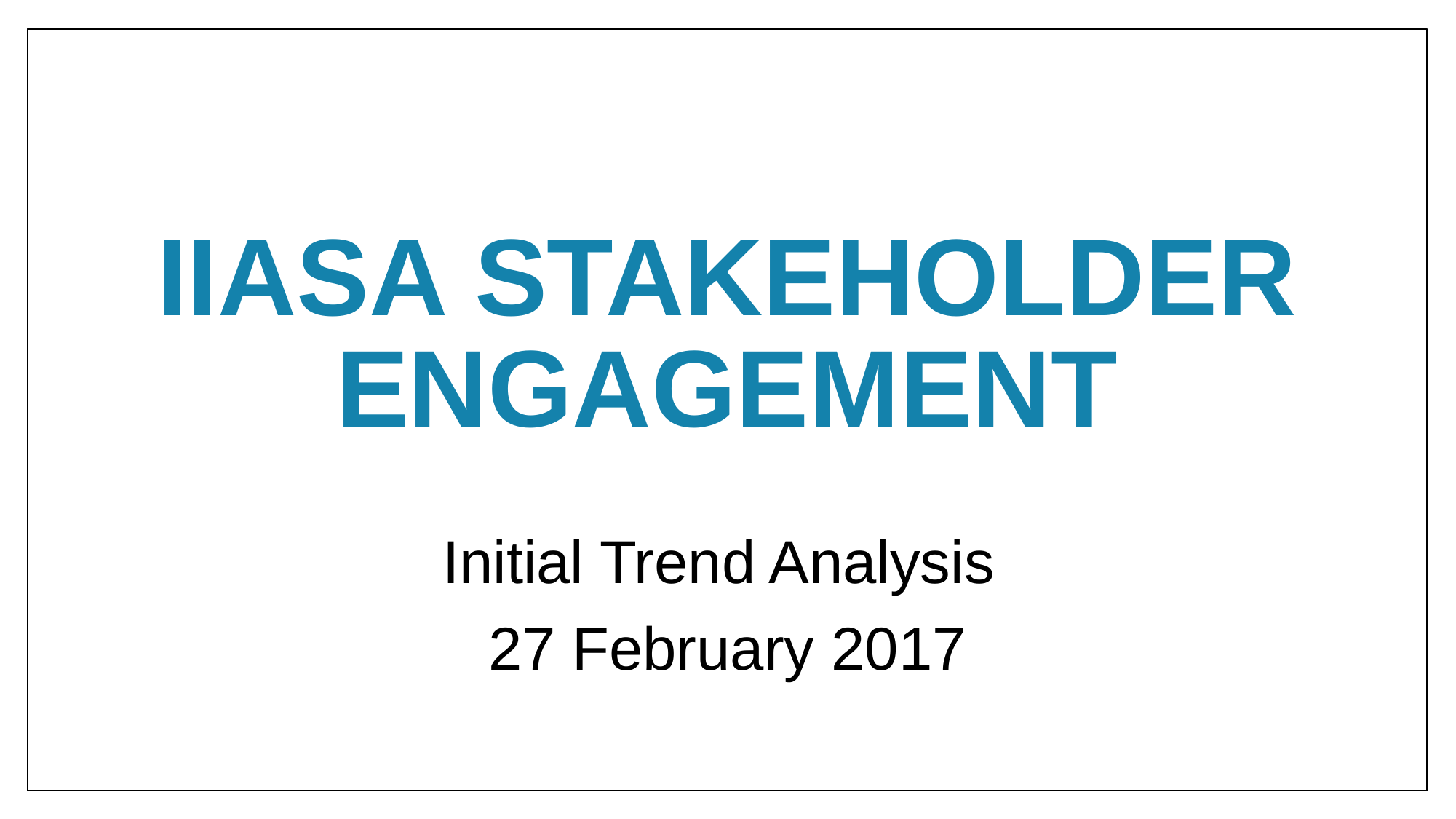

# IIASA stakeholder engagement
Initial Trend Analysis
27 February 2017